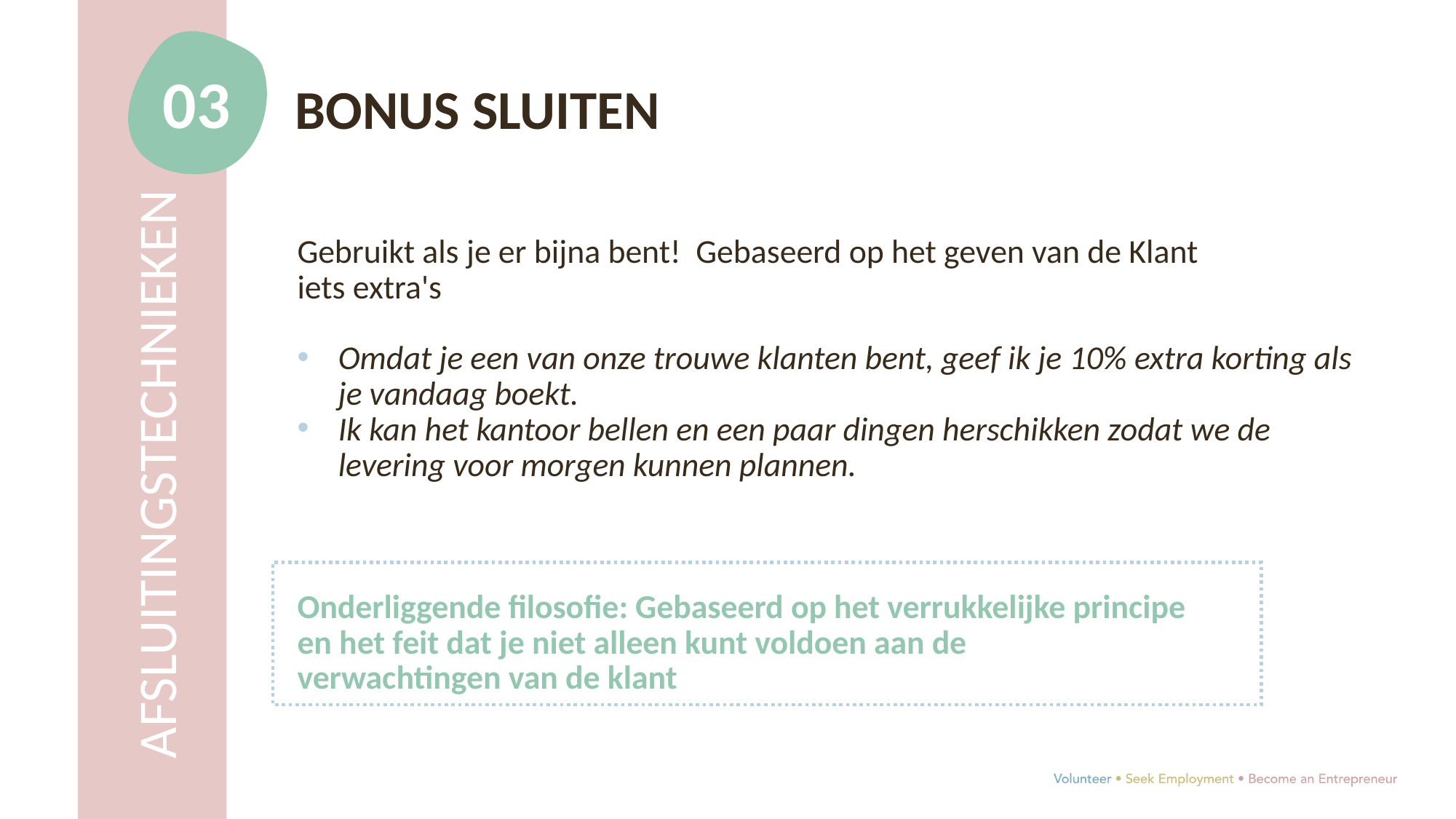

03

BONUS SLUITEN
Gebruikt als je er bijna bent!  Gebaseerd op het geven van de Klant
iets extra's

Omdat je een van onze trouwe klanten bent, geef ik je 10% extra korting als je vandaag boekt.
Ik kan het kantoor bellen en een paar dingen herschikken zodat we de levering voor morgen kunnen plannen.

Onderliggende filosofie: Gebaseerd op het verrukkelijke principe
en het feit dat je niet alleen kunt voldoen aan de
verwachtingen van de klant

AFSLUITINGSTECHNIEKEN